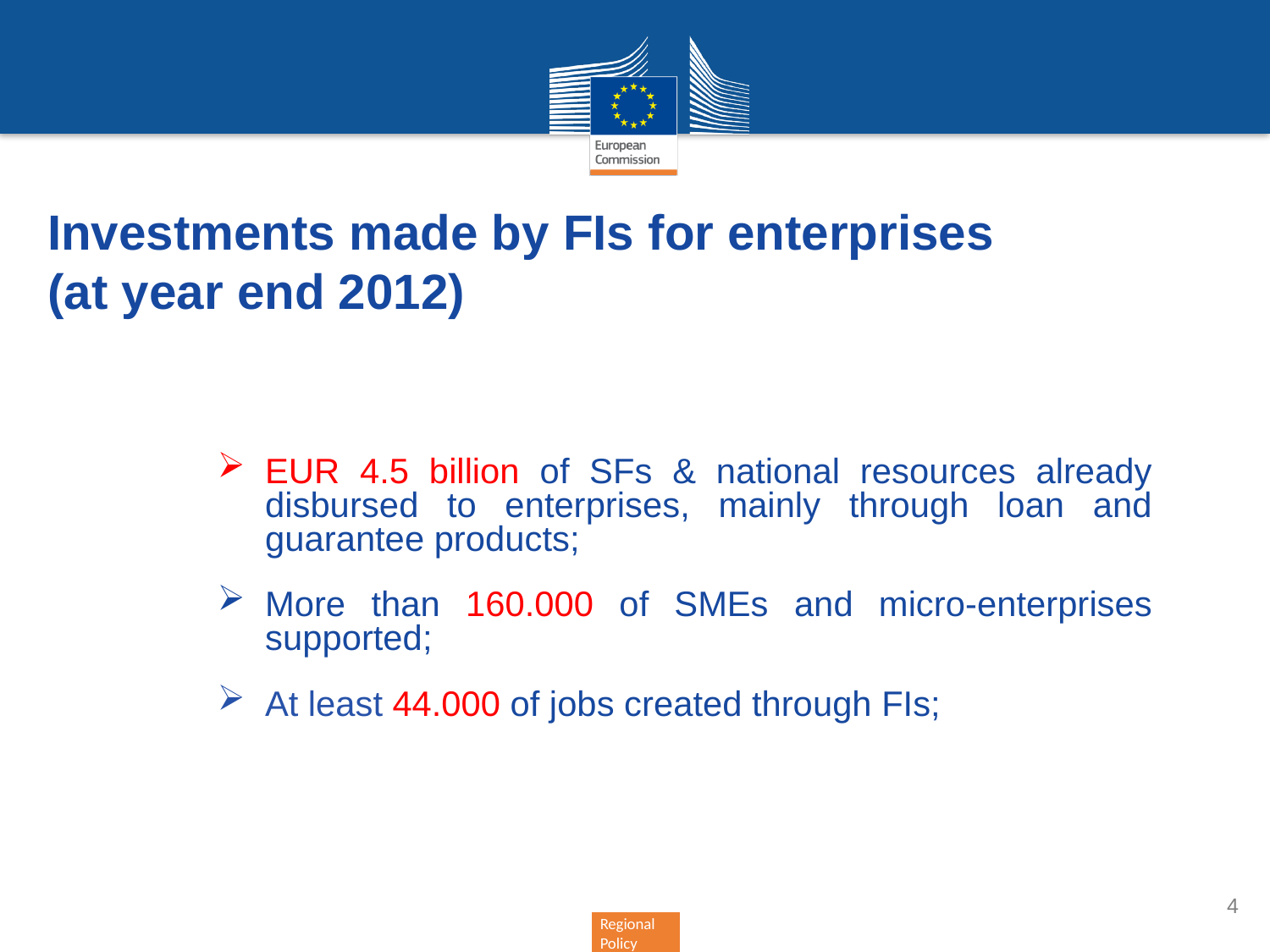

# Investments made by FIs for enterprises (at year end 2012)

EUR 4.5 billion of SFs & national resources already disbursed to enterprises, mainly through loan and guarantee products;
More than 160.000 of SMEs and micro-enterprises supported;
At least 44.000 of jobs created through FIs;

4